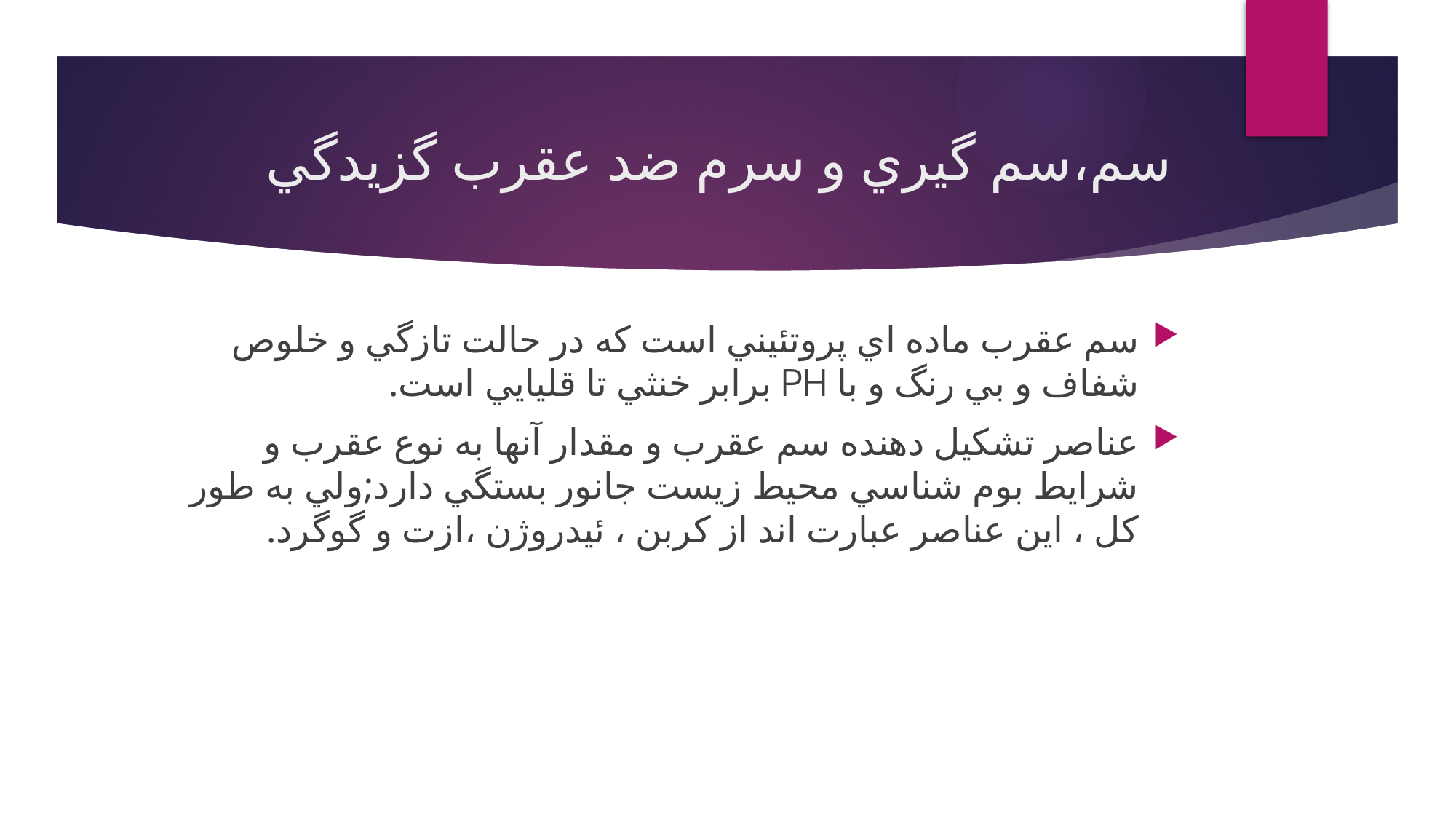

# سم،سم گيري و سرم ضد عقرب گزيدگي
سم عقرب ماده اي پروتئيني است كه در حالت تازگي و خلوص شفاف و بي رنگ و با PH برابر خنثي تا قليايي است.
عناصر تشكيل دهنده سم عقرب و مقدار آنها به نوع عقرب و شرايط بوم شناسي محيط زيست جانور بستگي دارد;ولي به طور كل ، اين عناصر عبارت اند از كربن ، ئيدروژن ،ازت و گوگرد.